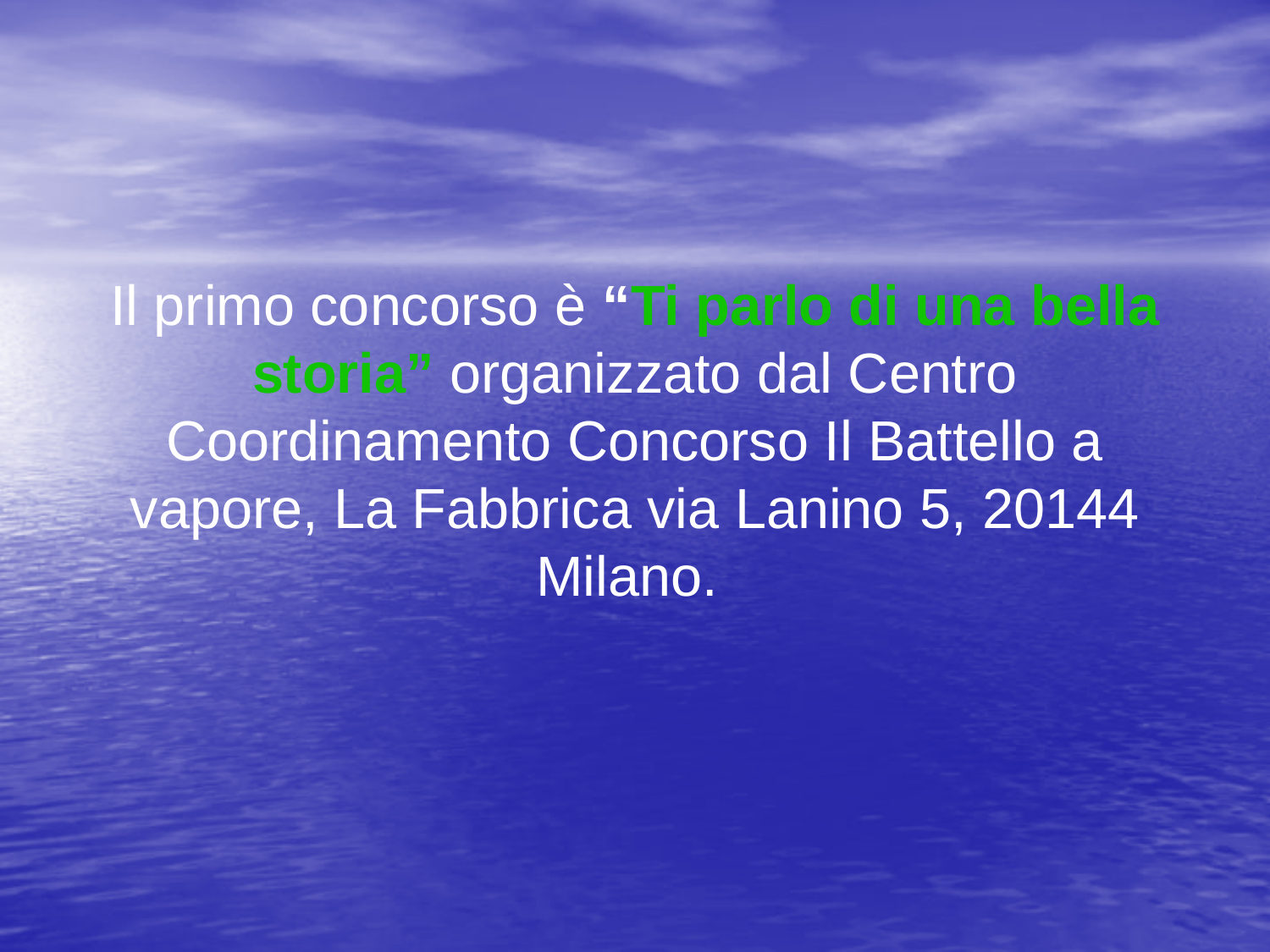

Il primo concorso è “Ti parlo di una bella storia” organizzato dal Centro Coordinamento Concorso Il Battello a vapore, La Fabbrica via Lanino 5, 20144 Milano.